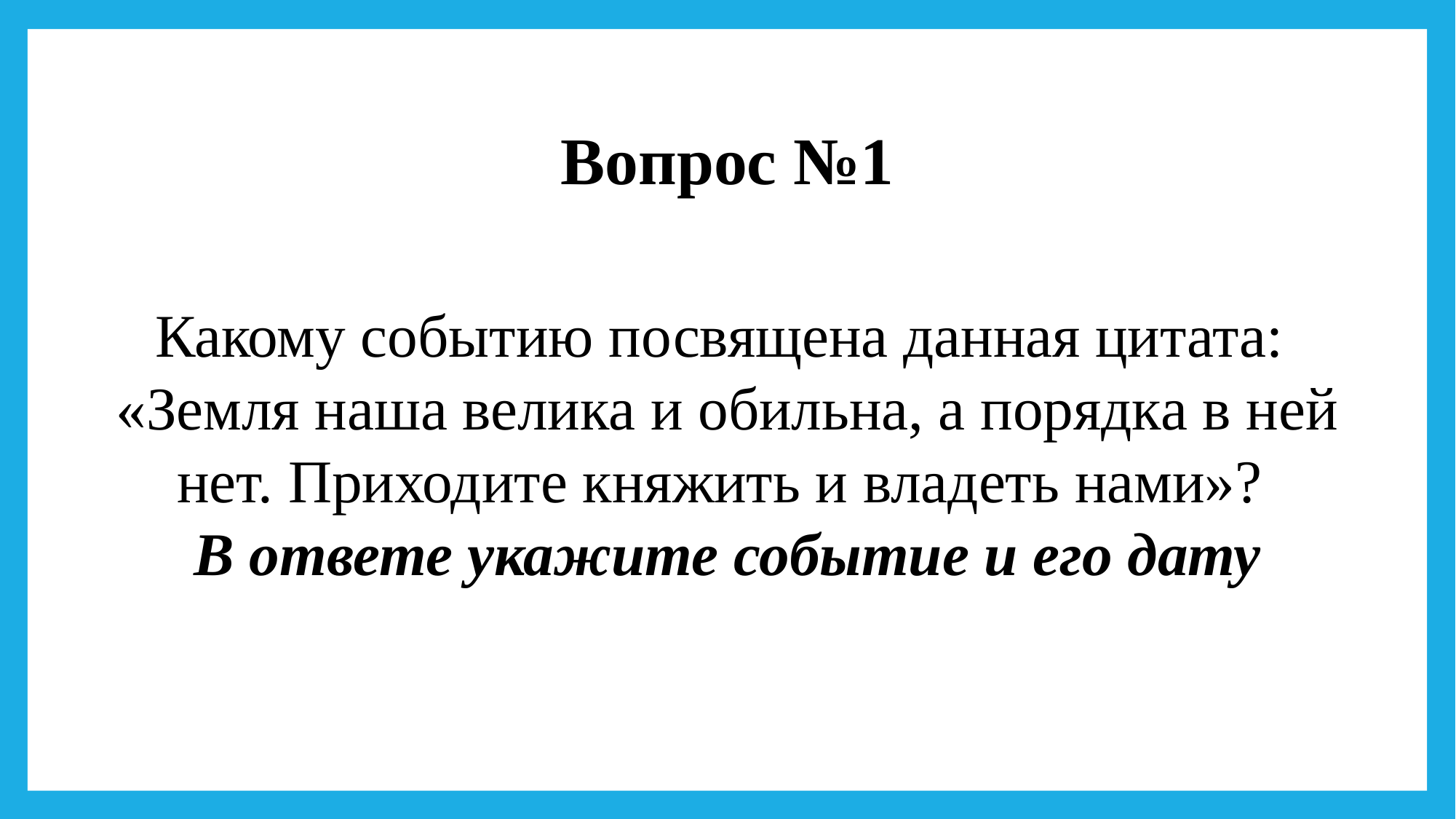

Вопрос №1

Какому событию посвящена данная цитата:
«Земля наша велика и обильна, а порядка в ней нет. Приходите княжить и владеть нами»?
В ответе укажите событие и его дату